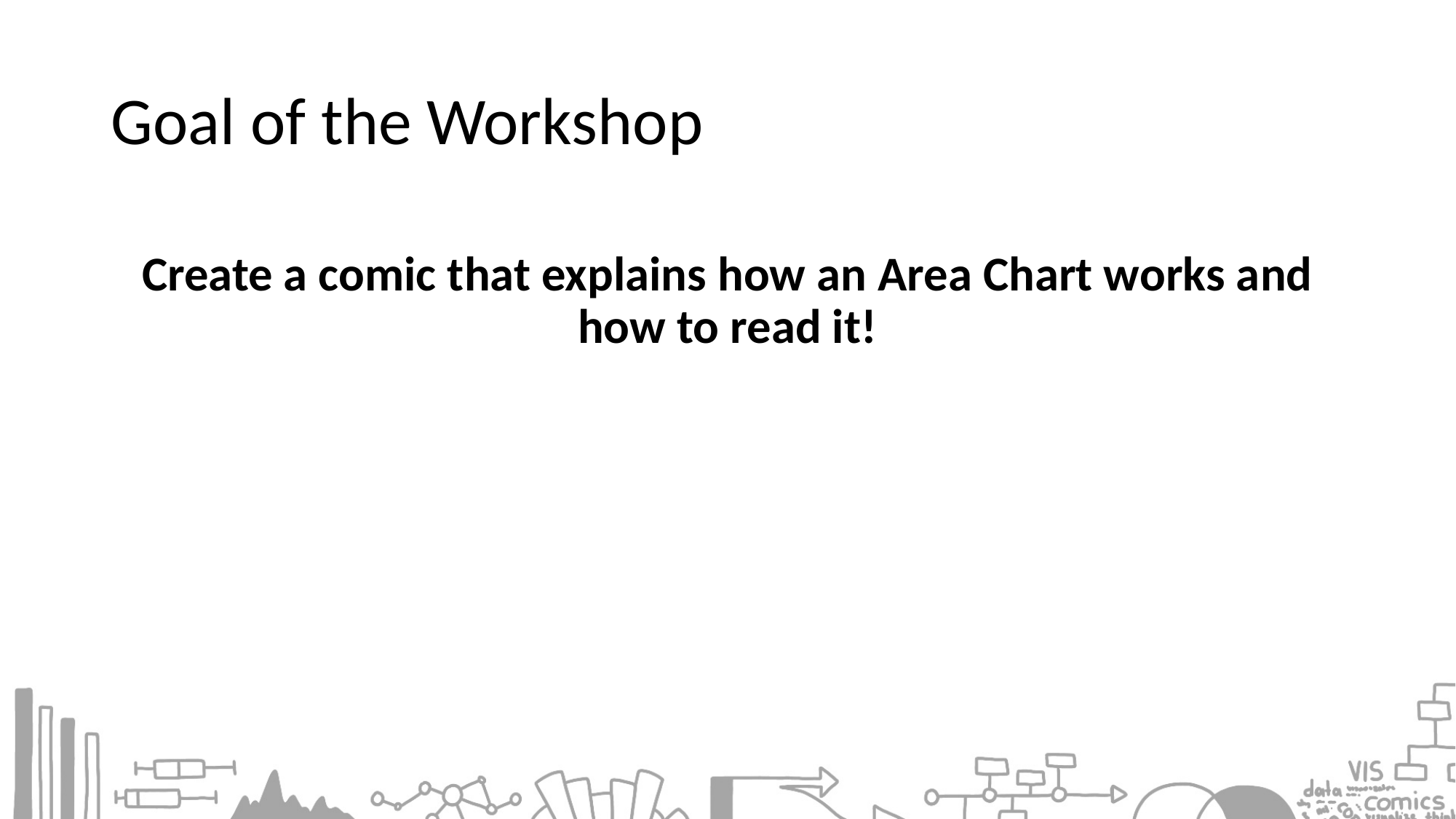

# Goal of the Workshop
Create a comic that explains how an Area Chart works and how to read it!